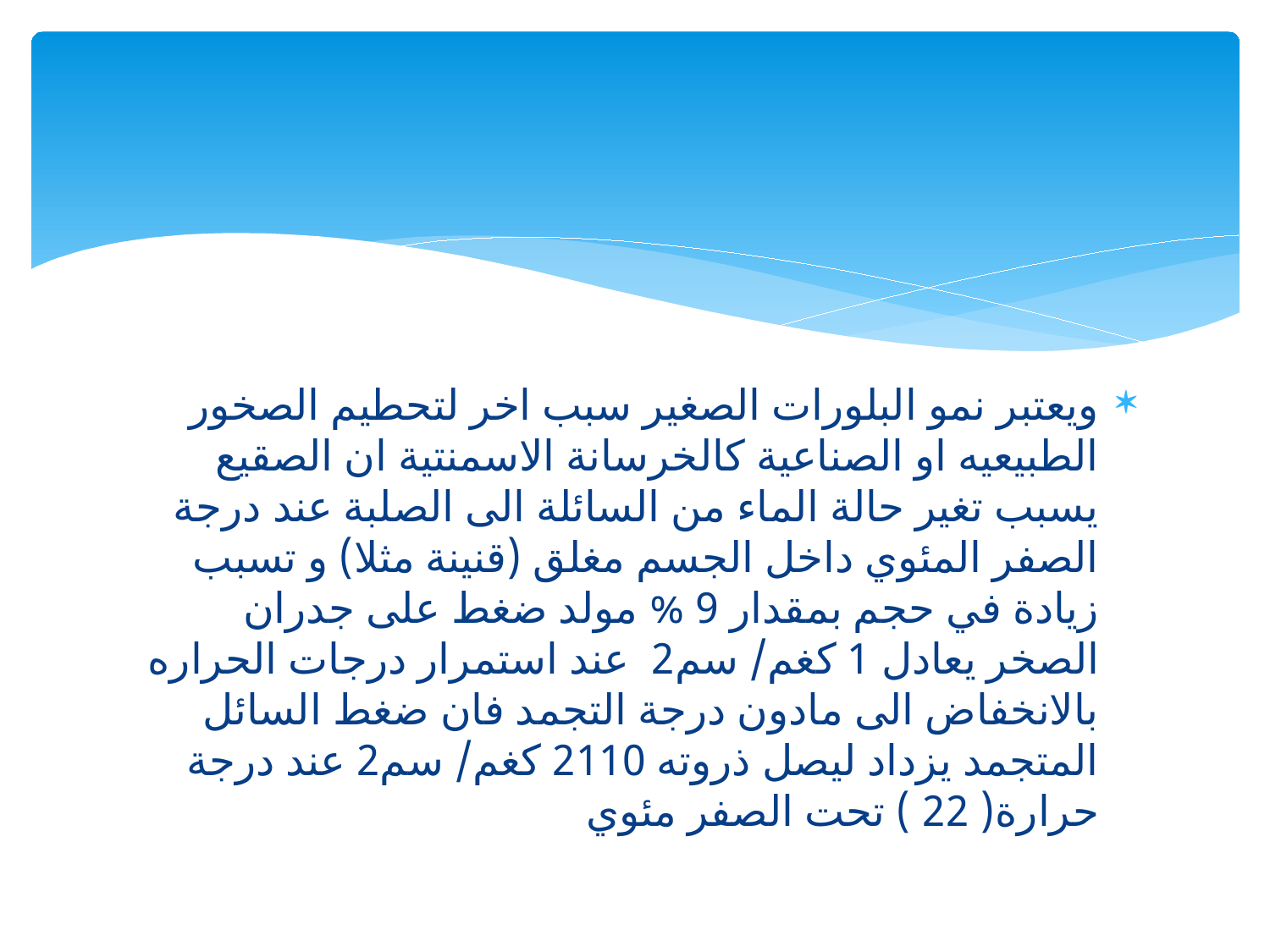

ويعتبر نمو البلورات الصغير سبب اخر لتحطيم الصخور الطبيعيه او الصناعية كالخرسانة الاسمنتية ان الصقيع يسبب تغير حالة الماء من السائلة الى الصلبة عند درجة الصفر المئوي داخل الجسم مغلق (قنينة مثلا) و تسبب زيادة في حجم بمقدار 9 % مولد ضغط على جدران الصخر يعادل 1 كغم/ سم2  عند استمرار درجات الحراره بالانخفاض الى مادون درجة التجمد فان ضغط السائل المتجمد يزداد ليصل ذروته 2110 كغم/ سم2 عند درجة حرارة( 22 ) تحت الصفر مئوي